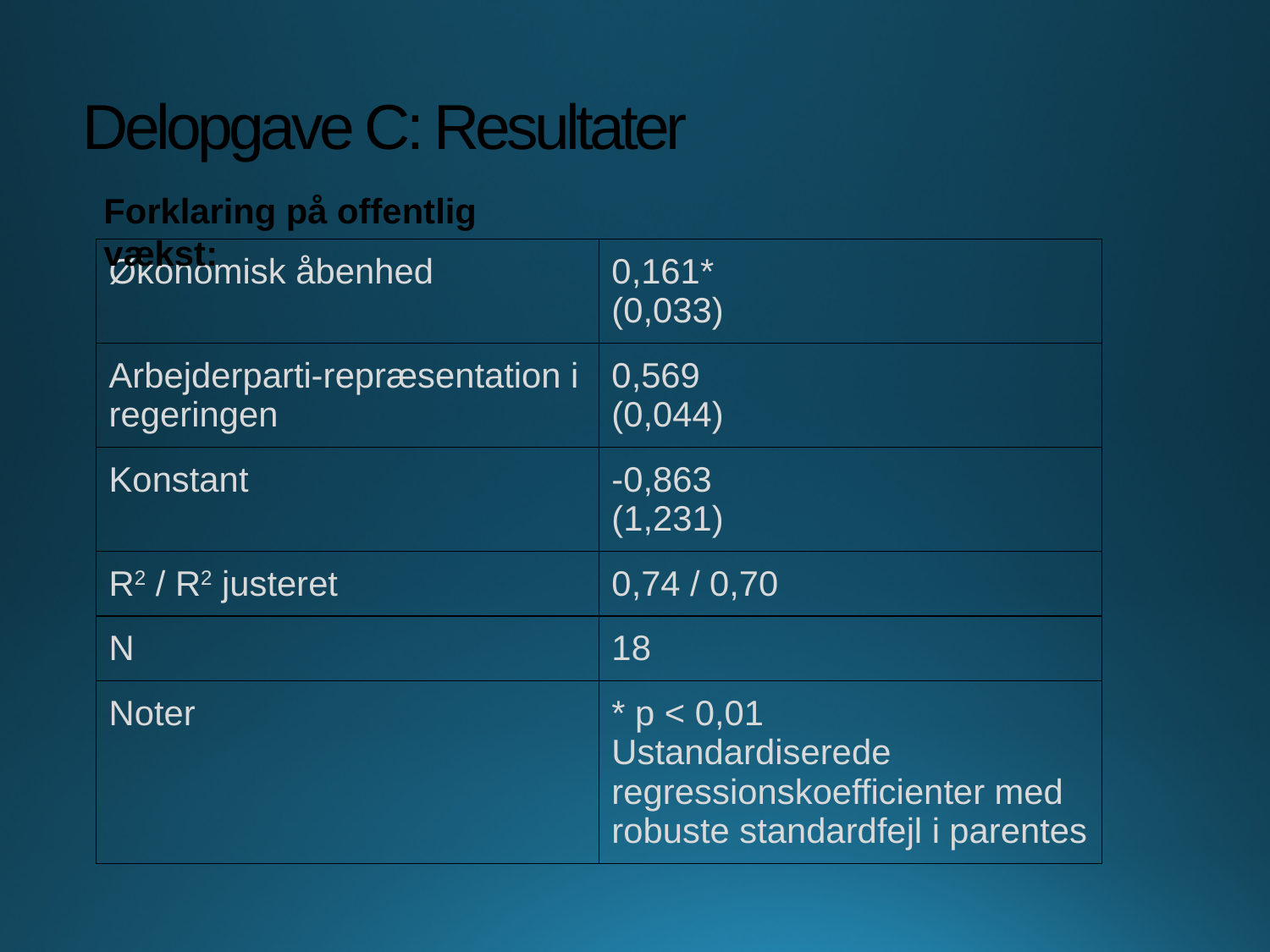

# Delopgave C: Resultater
Forklaring på offentlig vækst:
| Økonomisk åbenhed | 0,161\* (0,033) |
| --- | --- |
| Arbejderparti-repræsentation i regeringen | 0,569 (0,044) |
| Konstant | -0,863 (1,231) |
| R2 / R2 justeret | 0,74 / 0,70 |
| N | 18 |
| Noter | \* p < 0,01 Ustandardiserede regressionskoefficienter med robuste standardfejl i parentes |